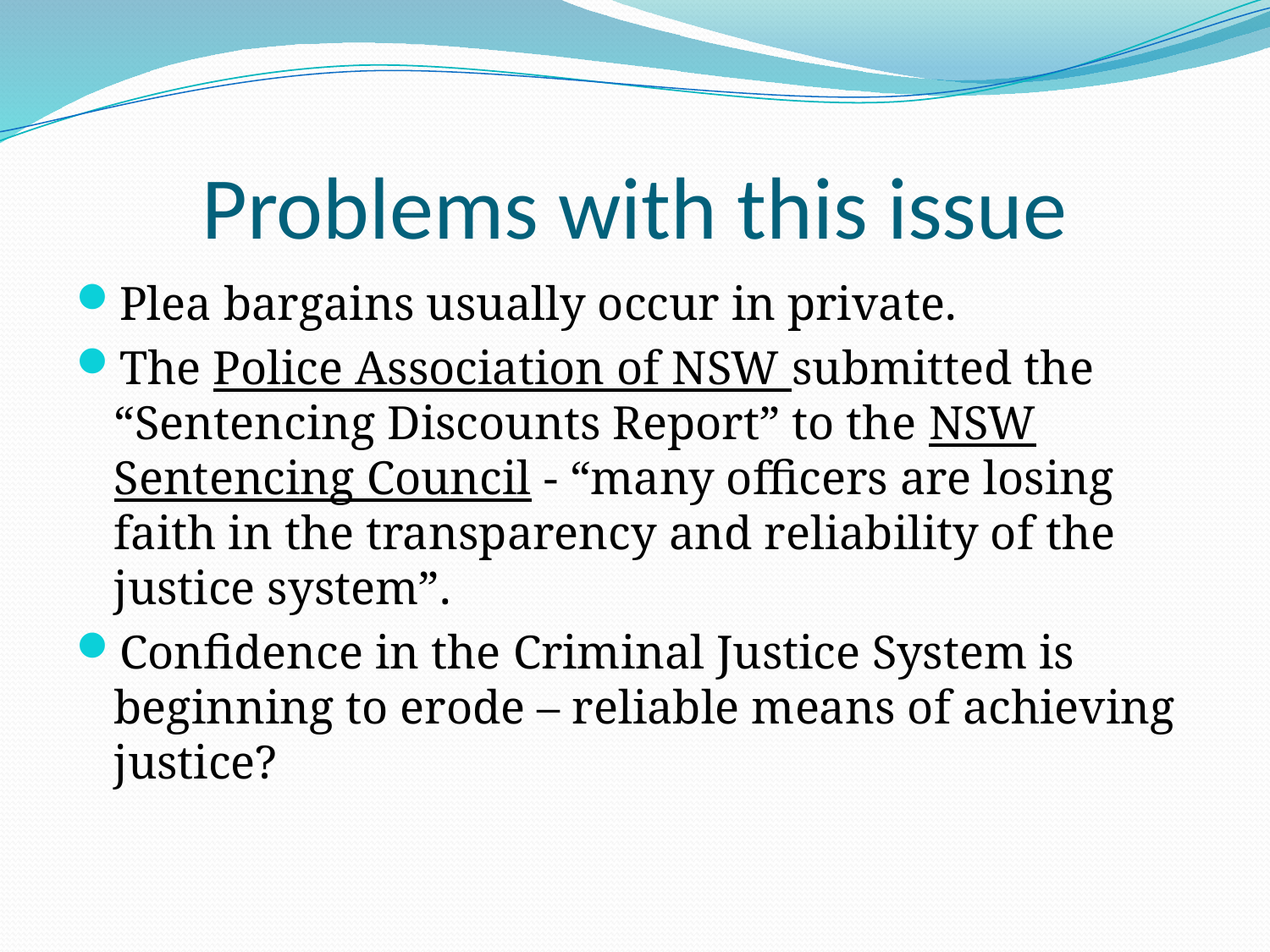

# Problems with this issue
Plea bargains usually occur in private.
The Police Association of NSW submitted the “Sentencing Discounts Report” to the NSW Sentencing Council - “many officers are losing faith in the transparency and reliability of the justice system”.
Confidence in the Criminal Justice System is beginning to erode – reliable means of achieving justice?